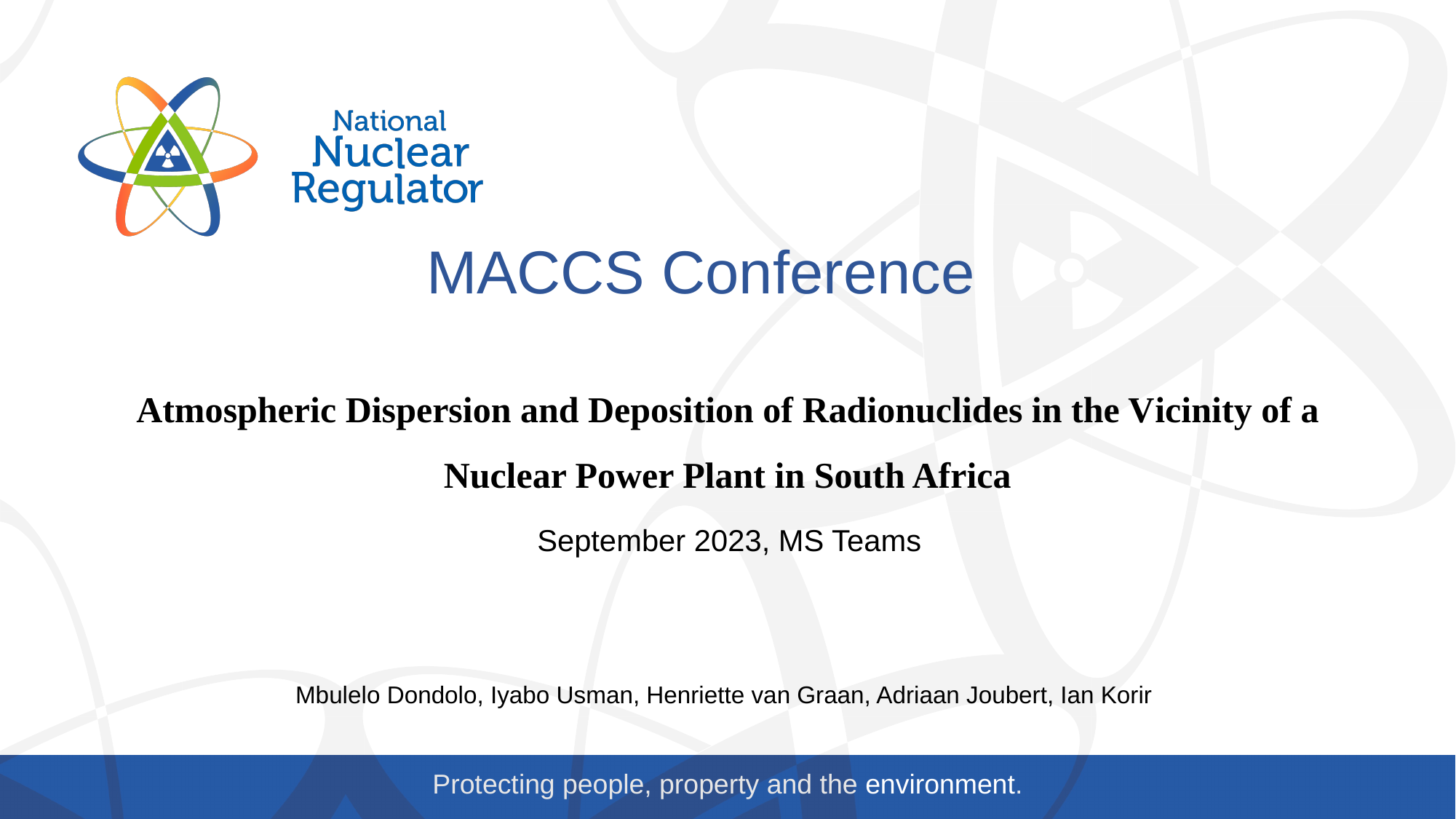

# MACCS Conference
Atmospheric Dispersion and Deposition of Radionuclides in the Vicinity of a Nuclear Power Plant in South Africa
September 2023, MS Teams
Mbulelo Dondolo, Iyabo Usman, Henriette van Graan, Adriaan Joubert, Ian Korir